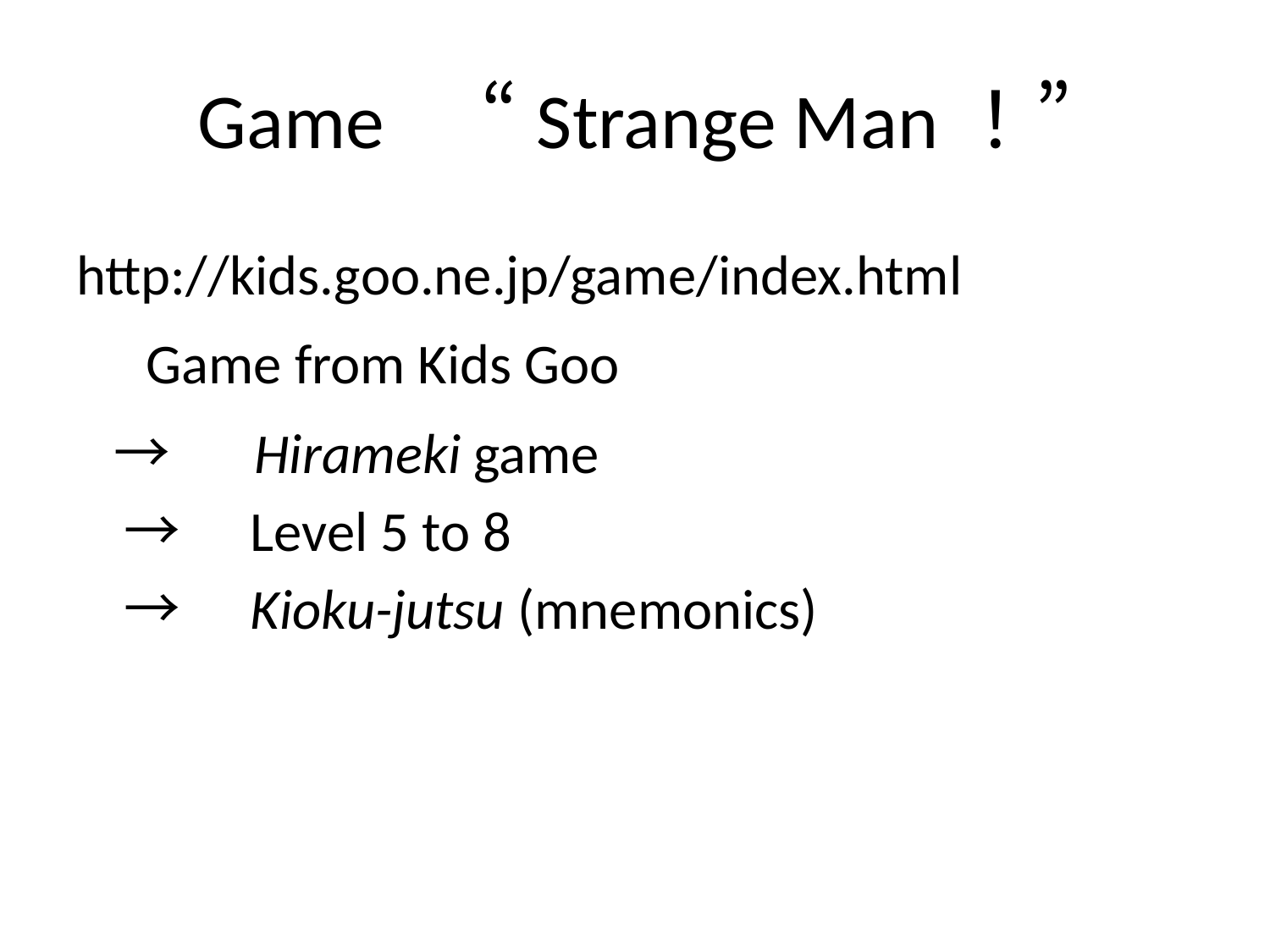

# Game　“Strange Man！”
http://kids.goo.ne.jp/game/index.html
　Game from Kids Goo
   →　Hirameki game 　
→　Level 5 to 8　
→　Kioku-jutsu (mnemonics)